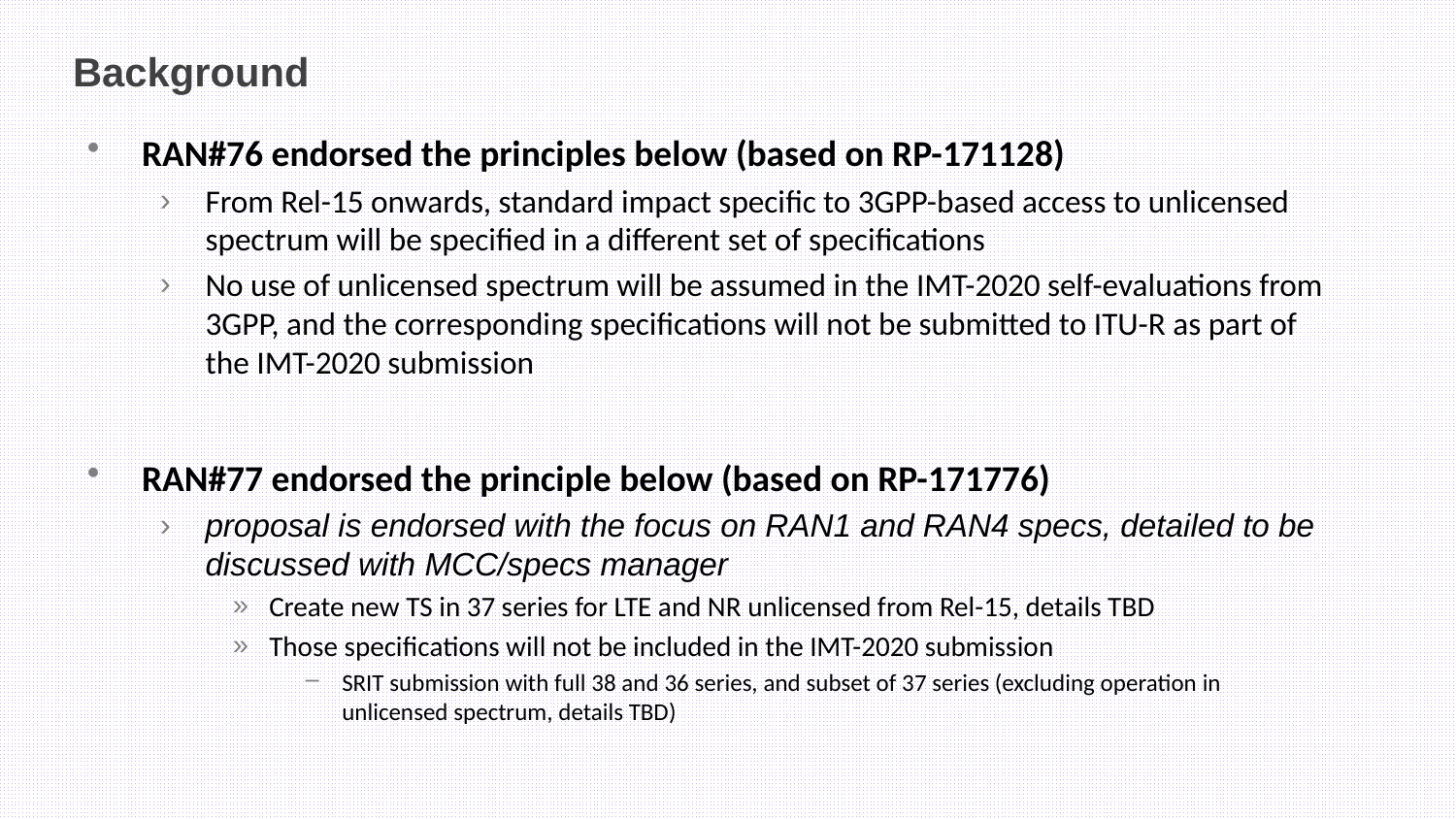

# Background
RAN#76 endorsed the principles below (based on RP-171128)
From Rel-15 onwards, standard impact specific to 3GPP-based access to unlicensed spectrum will be specified in a different set of specifications
No use of unlicensed spectrum will be assumed in the IMT-2020 self-evaluations from 3GPP, and the corresponding specifications will not be submitted to ITU-R as part of the IMT-2020 submission

RAN#77 endorsed the principle below (based on RP-171776)
proposal is endorsed with the focus on RAN1 and RAN4 specs, detailed to be discussed with MCC/specs manager
Create new TS in 37 series for LTE and NR unlicensed from Rel-15, details TBD
Those specifications will not be included in the IMT-2020 submission
SRIT submission with full 38 and 36 series, and subset of 37 series (excluding operation in unlicensed spectrum, details TBD)